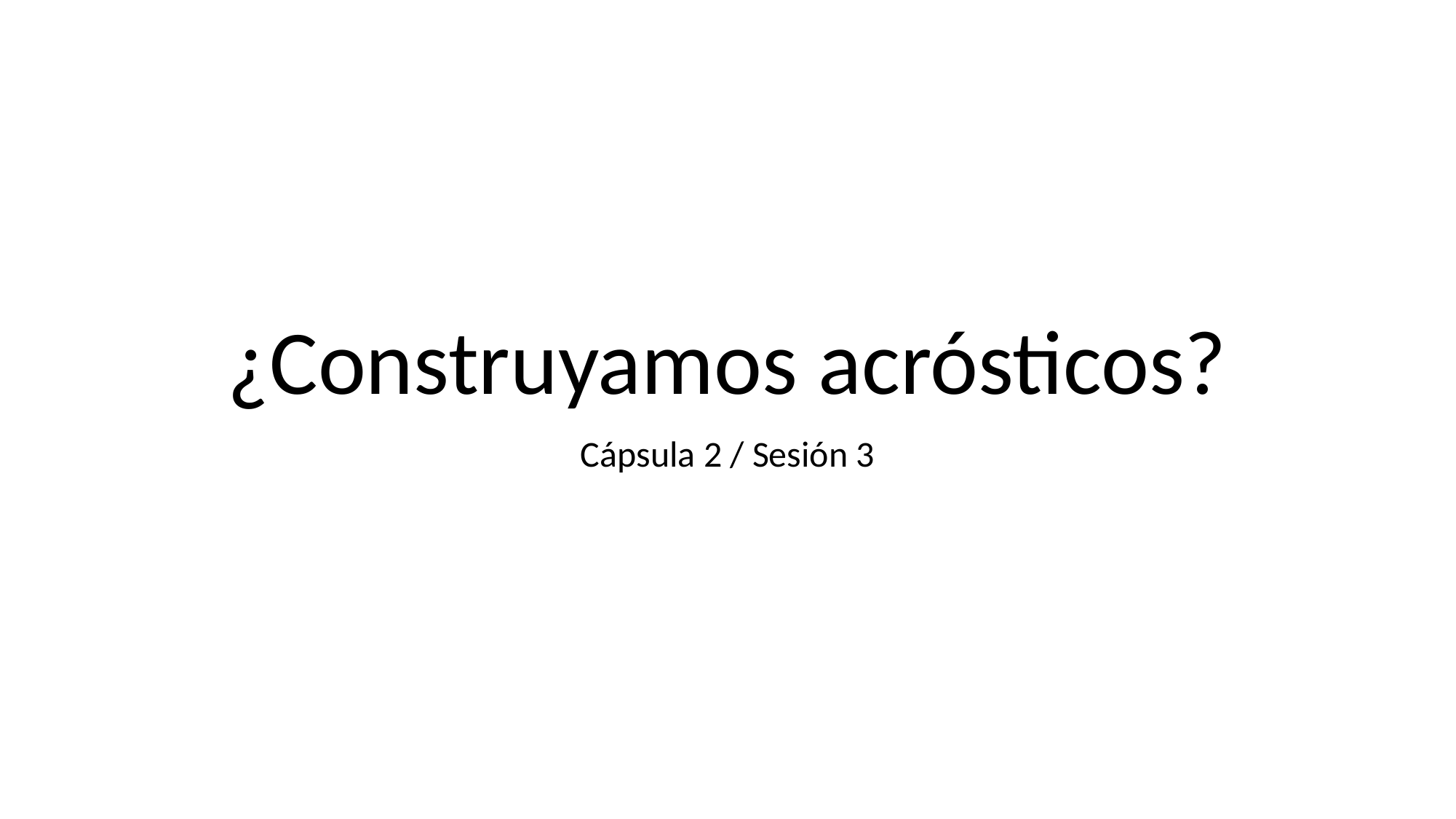

# ¿Construyamos acrósticos?
Cápsula 2 / Sesión 3